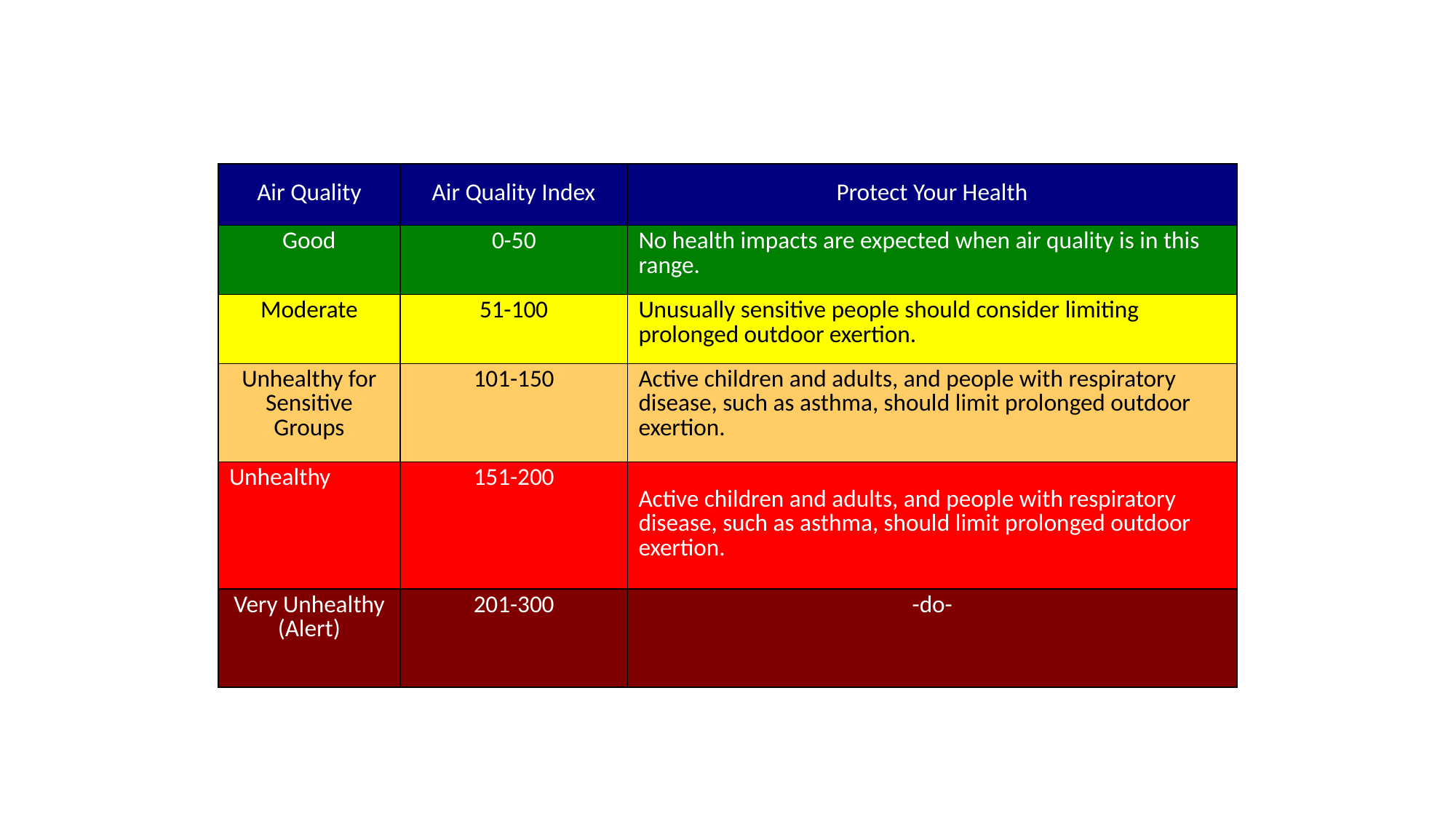

AQI: Air Quality Index
| Air Quality | Air Quality Index | Protect Your Health |
| --- | --- | --- |
| Good | 0-50 | No health impacts are expected when air quality is in this range. |
| Moderate | 51-100 | Unusually sensitive people should consider limiting prolonged outdoor exertion. |
| Unhealthy for Sensitive Groups | 101-150 | Active children and adults, and people with respiratory disease, such as asthma, should limit prolonged outdoor exertion. |
| Unhealthy | 151-200 | Active children and adults, and people with respiratory disease, such as asthma, should limit prolonged outdoor exertion. |
| Very Unhealthy (Alert) | 201-300 | -do- |